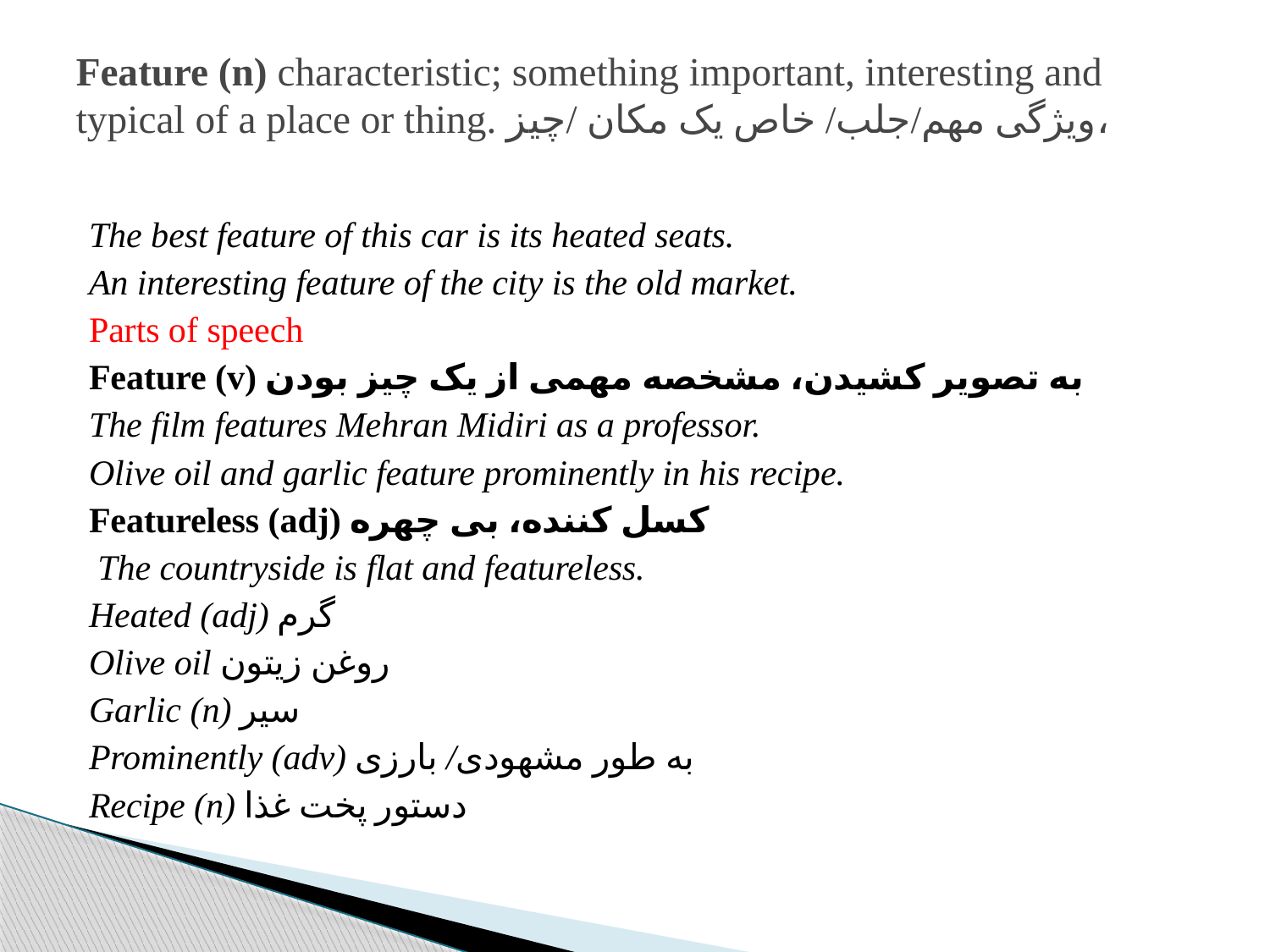

# Feature (n) characteristic; something important, interesting and typical of a place or thing. ویژگی مهم/جلب/ خاص یک مکان /چیز،
The best feature of this car is its heated seats.
An interesting feature of the city is the old market.
Parts of speech
Feature (v) به تصویر کشیدن، مشخصه مهمی از یک چیز بودن
The film features Mehran Midiri as a professor.
Olive oil and garlic feature prominently in his recipe.
Featureless (adj) کسل کننده، بی چهره
 The countryside is flat and featureless.
Heated (adj) گرم
Olive oil روغن زیتون
Garlic (n) سیر
Prominently (adv) به طور مشهودی/ بارزی
Recipe (n) دستور پخت غذا